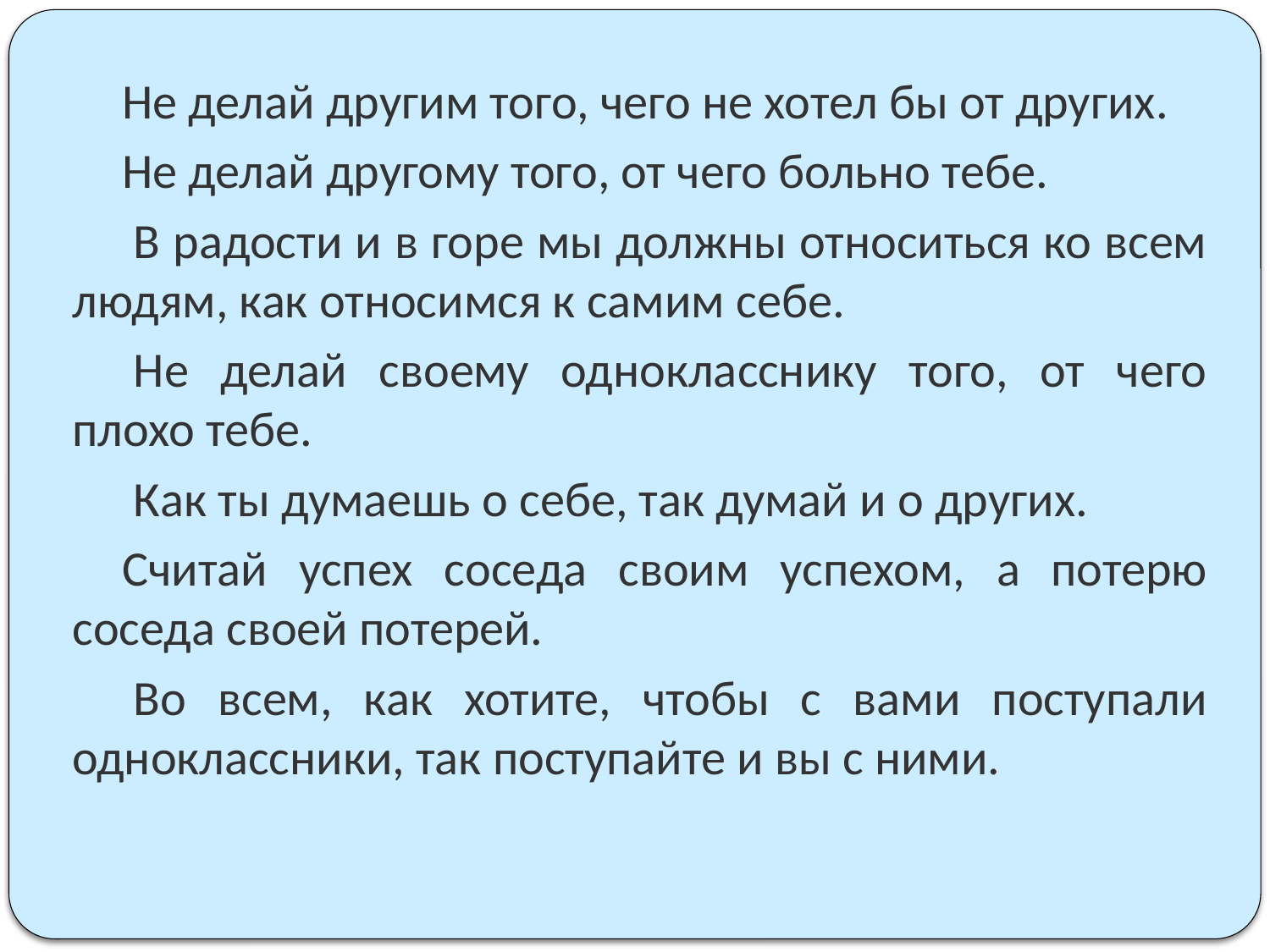

Не делай другим того, чего не хотел бы от других.
Не делай другому того, от чего больно тебе.
 В радости и в горе мы должны относиться ко всем людям, как относимся к самим себе.
 Не делай своему однокласснику того, от чего плохо тебе.
 Как ты думаешь о себе, так думай и о других.
Считай успех соседа своим успехом, а потерю соседа своей потерей.
 Во всем, как хотите, чтобы с вами поступали одноклассники, так поступайте и вы с ними.